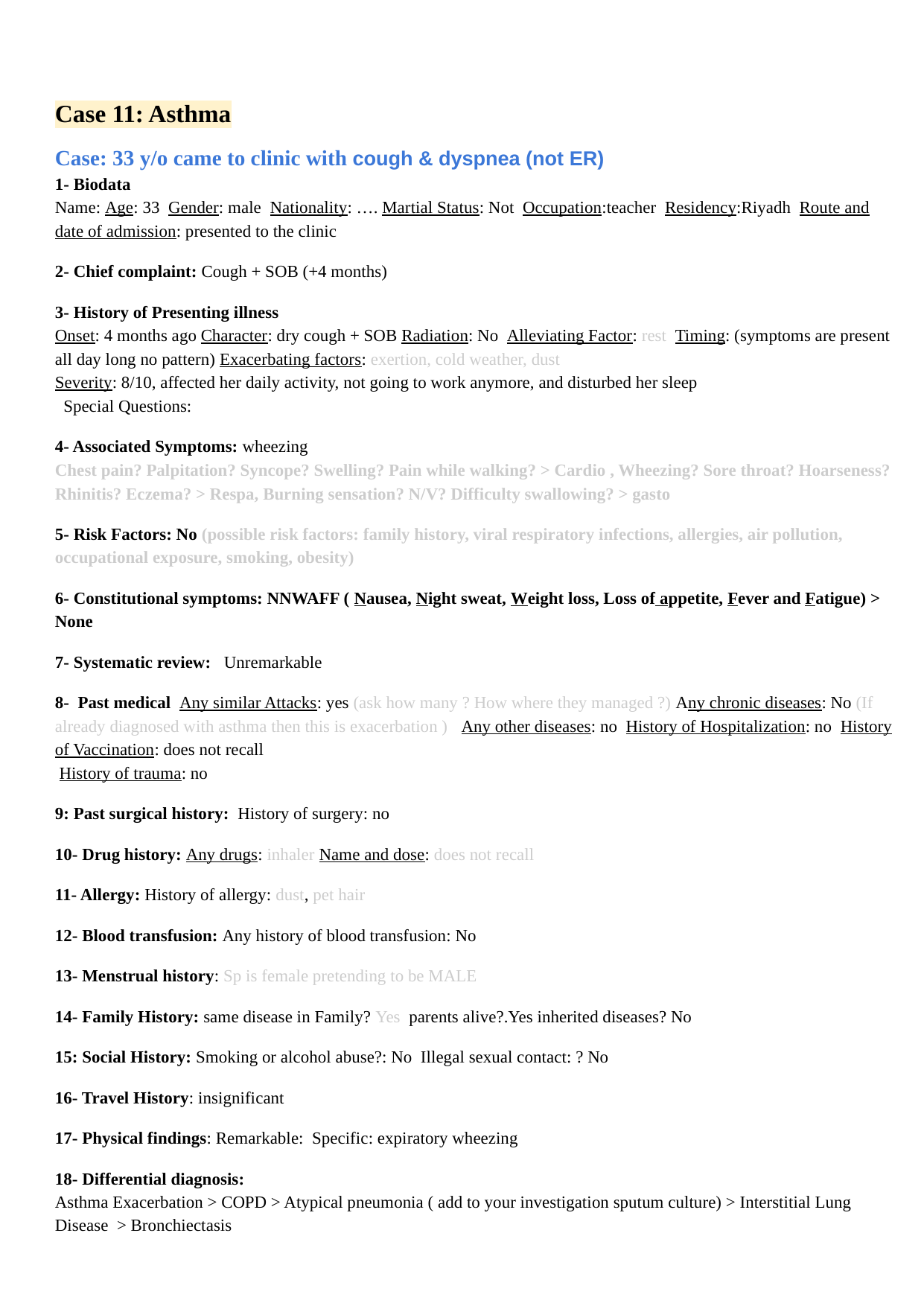

Case 11: Asthma

Case: 33 y/o came to clinic with cough & dyspnea (not ER)
1- Biodata
Name: Age: 33  Gender: male  Nationality: …. Martial Status: Not  Occupation:teacher  Residency:Riyadh  Route and date of admission: presented to the clinic
SAD
2- Chief complaint: Cough + SOB (+4 months)
SAD
3- History of Presenting illness
Onset: 4 months ago Character: dry cough + SOB Radiation: No  Alleviating Factor: rest  Timing: (symptoms are present all day long no pattern) Exacerbating factors: exertion, cold weather, dust
Severity: 8/10, affected her daily activity, not going to work anymore, and disturbed her sleep
  Special Questions:
SAD
4- Associated Symptoms: wheezing
Chest pain? Palpitation? Syncope? Swelling? Pain while walking? > Cardio , Wheezing? Sore throat? Hoarseness? Rhinitis? Eczema? > Respa, Burning sensation? N/V? Difficulty swallowing? > gasto
SAD
5- Risk Factors: No (possible risk factors: family history, viral respiratory infections, allergies, air pollution, occupational exposure, smoking, obesity)
SAD
6- Constitutional symptoms: NNWAFF ( Nausea, Night sweat, Weight loss, Loss of appetite, Fever and Fatigue) > None
SAD
7- Systematic review:   Unremarkable
SAD
8-  Past medical  Any similar Attacks: yes (ask how many ? How where they managed ?) Any chronic diseases: No (If already diagnosed with asthma then this is exacerbation )   Any other diseases: no  History of Hospitalization: no  History of Vaccination: does not recall
 History of trauma: no
SAD
9: Past surgical history:  History of surgery: no

10- Drug history: Any drugs: inhaler Name and dose: does not recall
SAD
11- Allergy: History of allergy: dust, pet hair
SAD
12- Blood transfusion: Any history of blood transfusion: No
SAD
13- Menstrual history: Sp is female pretending to be MALE
SAD
14- Family History: same disease in Family? Yes  parents alive?.Yes inherited diseases? No
SAD
15: Social History: Smoking or alcohol abuse?: No  Illegal sexual contact: ? No
SAD
16- Travel History: insignificant
SAD
17- Physical findings: Remarkable:  Specific: expiratory wheezing
SAD
18- Differential diagnosis:
Asthma Exacerbation > COPD > Atypical pneumonia ( add to your investigation sputum culture) > Interstitial Lung Disease  > Bronchiectasis